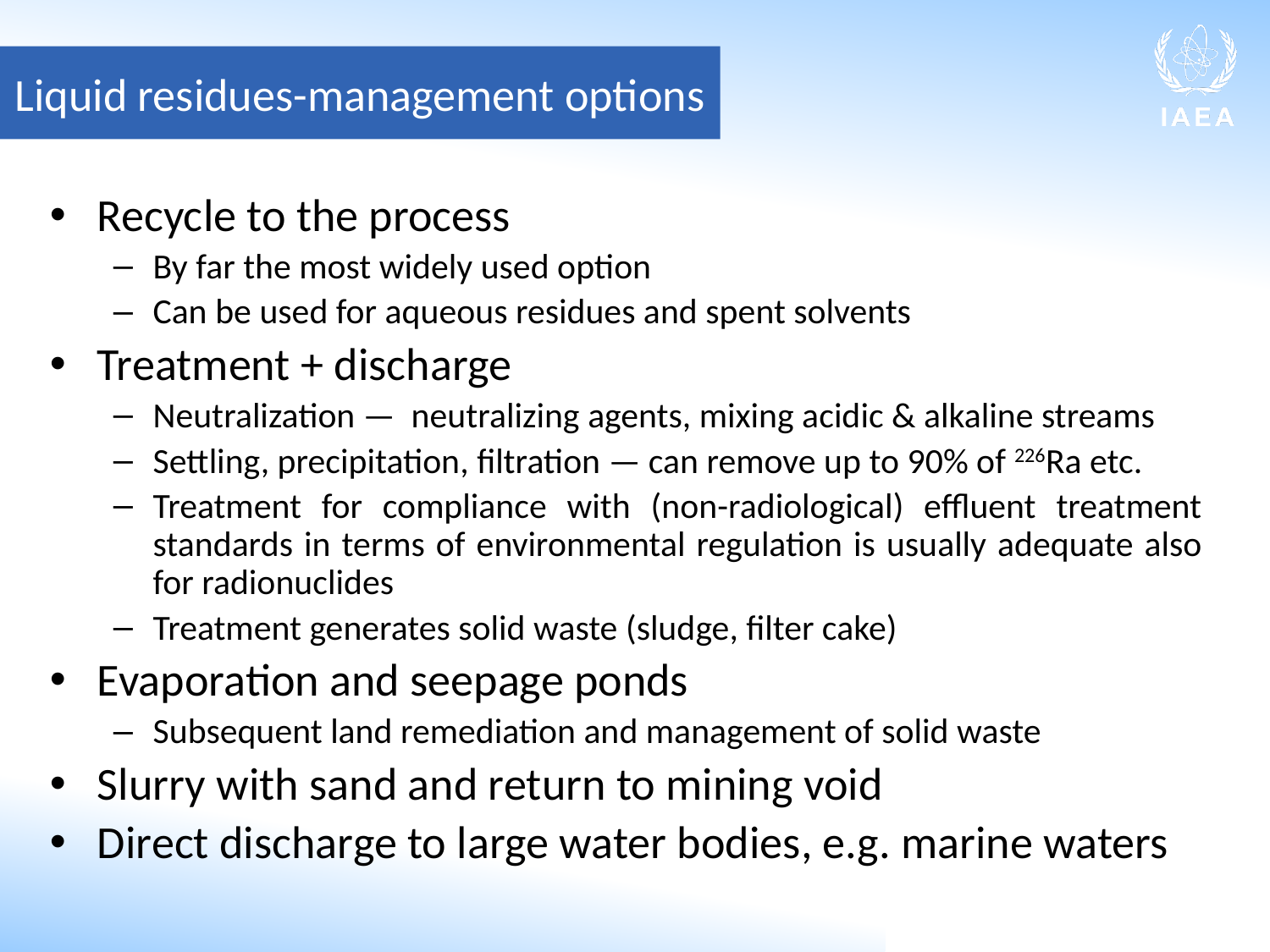

Liquid residues-management options
Recycle to the process
By far the most widely used option
Can be used for aqueous residues and spent solvents
Treatment + discharge
Neutralization —  neutralizing agents, mixing acidic & alkaline streams
Settling, precipitation, filtration — can remove up to 90% of 226Ra etc.
Treatment for compliance with (non-radiological) effluent treatment standards in terms of environmental regulation is usually adequate also for radionuclides
Treatment generates solid waste (sludge, filter cake)
Evaporation and seepage ponds
Subsequent land remediation and management of solid waste
Slurry with sand and return to mining void
Direct discharge to large water bodies, e.g. marine waters